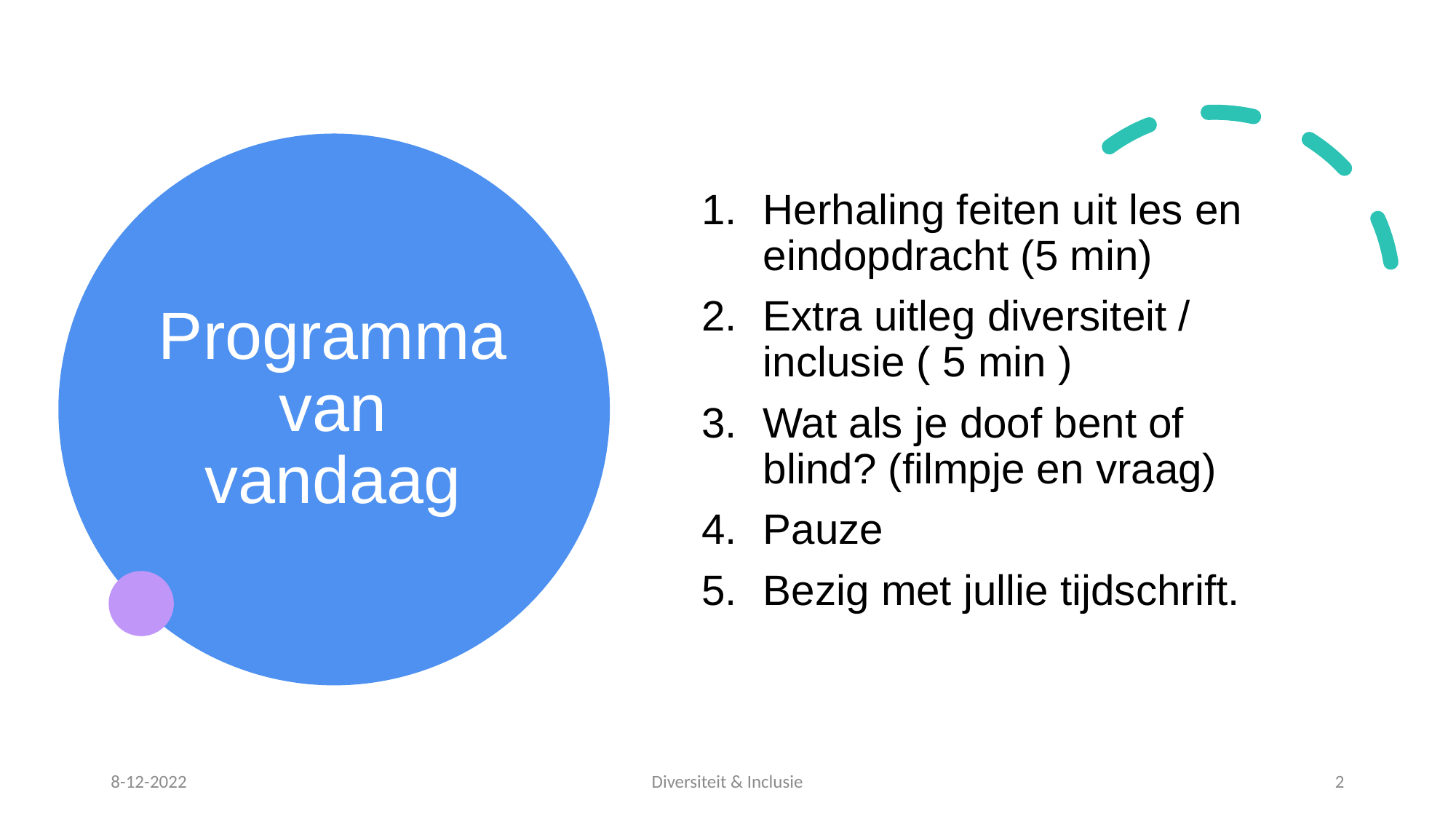

# Programma van vandaag
Herhaling feiten uit les en eindopdracht (5 min)
Extra uitleg diversiteit / inclusie ( 5 min )
Wat als je doof bent of blind? (filmpje en vraag)
Pauze
Bezig met jullie tijdschrift.

8-12-2022
Diversiteit & Inclusie
2